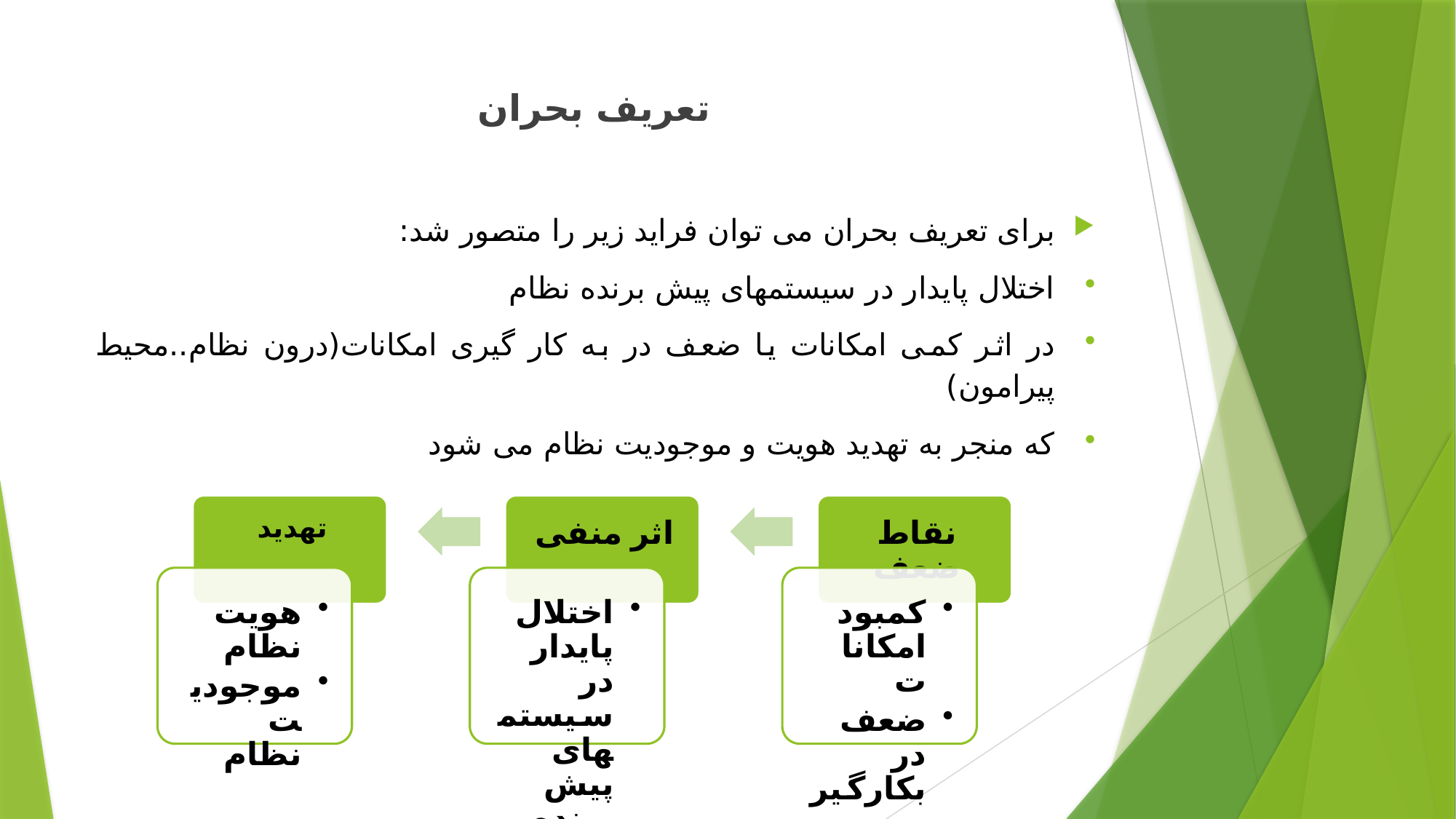

# تعریف بحران
برای تعریف بحران می توان فراید زیر را متصور شد:
اختلال پایدار در سیستمهای پیش برنده نظام
در اثر کمی امکانات یا ضعف در به کار گیری امکانات(درون نظام..محیط پیرامون)
که منجر به تهدید هویت و موجودیت نظام می شود

نقاط ضعف
کمبود امکانات
ضعف در بکارگیری امکانات

اثر منفی
اختلال پایدار در سیستمهای پیش برنده نظام

تهدید
هویت نظام
موجودیت نظام